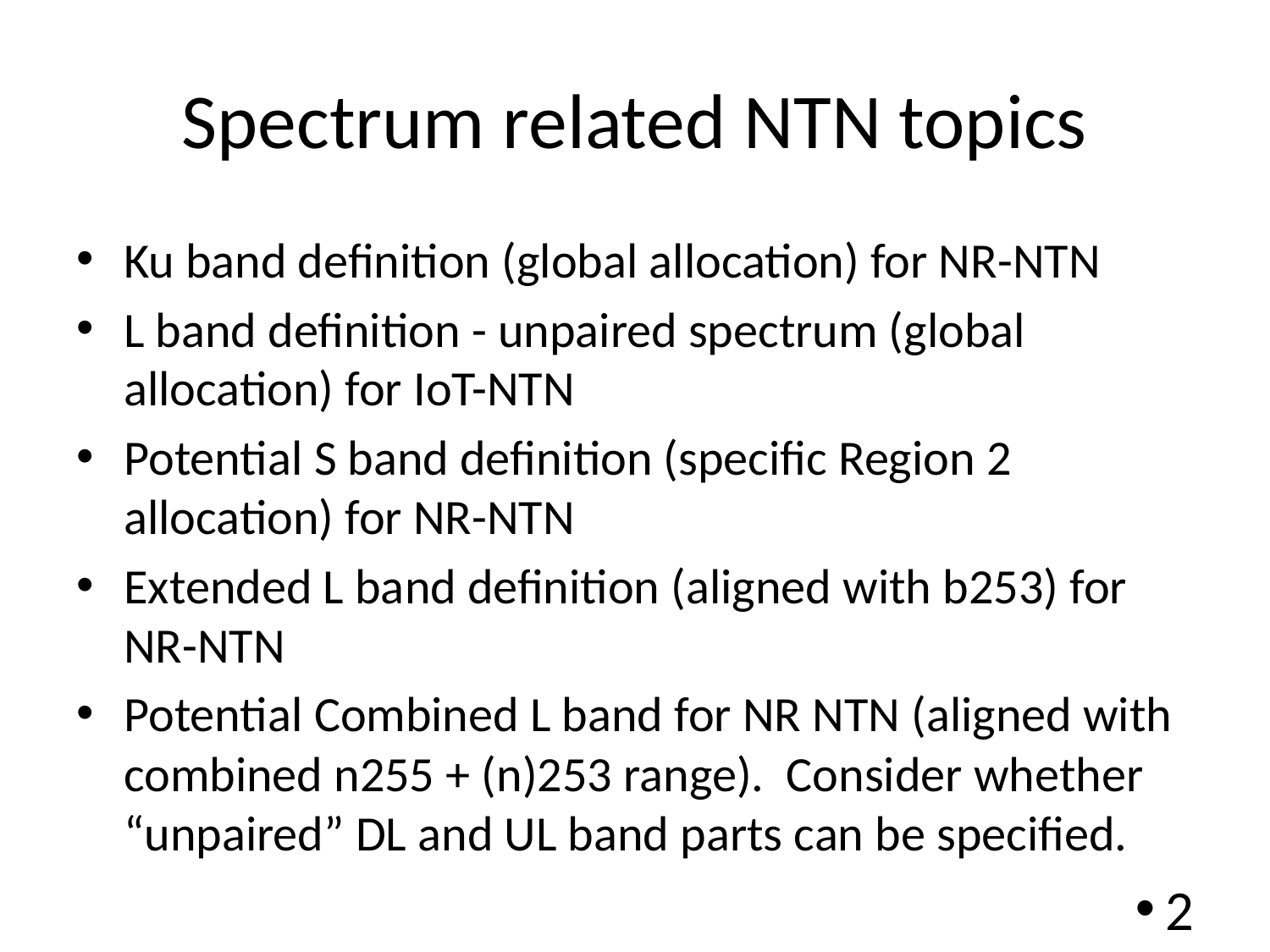

# Spectrum related NTN topics
Ku band definition (global allocation) for NR-NTN
L band definition - unpaired spectrum (global allocation) for IoT-NTN
Potential S band definition (specific Region 2 allocation) for NR-NTN
Extended L band definition (aligned with b253) for NR-NTN
Potential Combined L band for NR NTN (aligned with combined n255 + (n)253 range).  Consider whether “unpaired” DL and UL band parts can be specified.
2